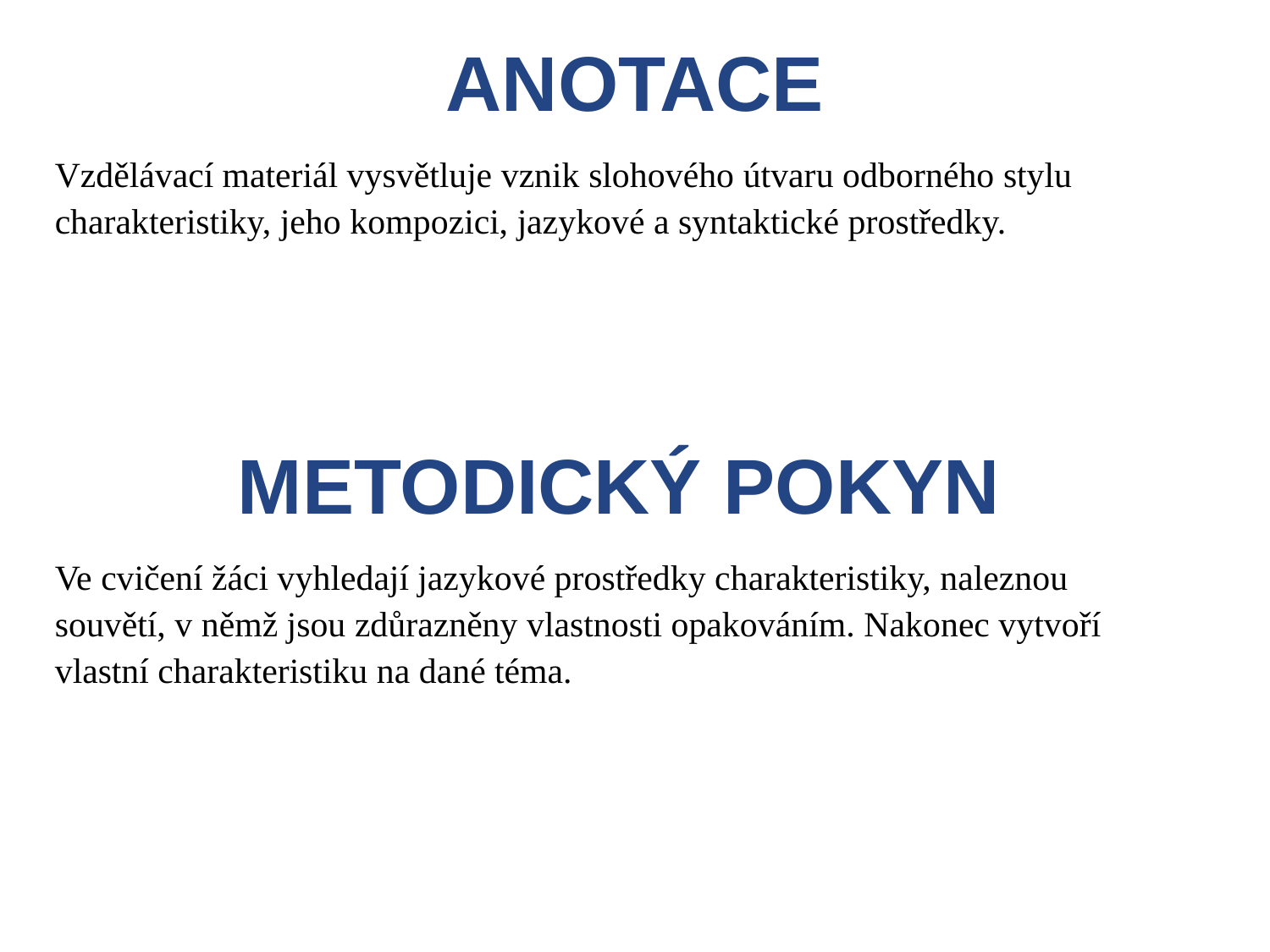

ANOTACE
Vzdělávací materiál vysvětluje vznik slohového útvaru odborného stylu charakteristiky, jeho kompozici, jazykové a syntaktické prostředky.
METODICKÝ POKYN
Ve cvičení žáci vyhledají jazykové prostředky charakteristiky, naleznou souvětí, v němž jsou zdůrazněny vlastnosti opakováním. Nakonec vytvoří vlastní charakteristiku na dané téma.